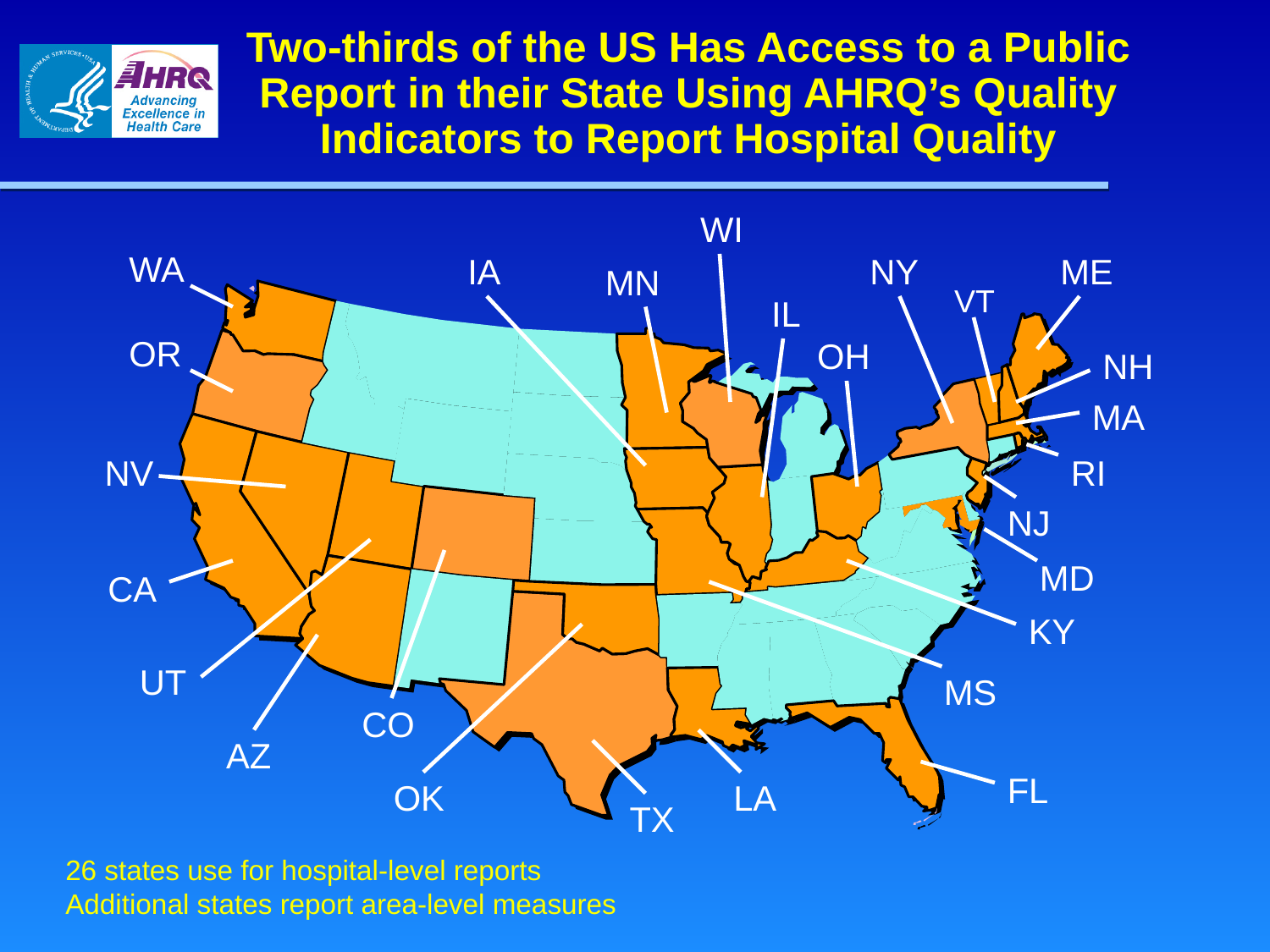

# Two-thirds of the US Has Access to a Public Report in their State Using AHRQ’s Quality Indicators to Report Hospital Quality
WI
WA
IA
NY
ME
MN

VT

IL

OR
OH

NH

MA

NV

RI

NJ

MD

CA

KY

UT
MS
CO
AZ

FL
OK
LA

TX

26 states use for hospital-level reports
Additional states report area-level measures